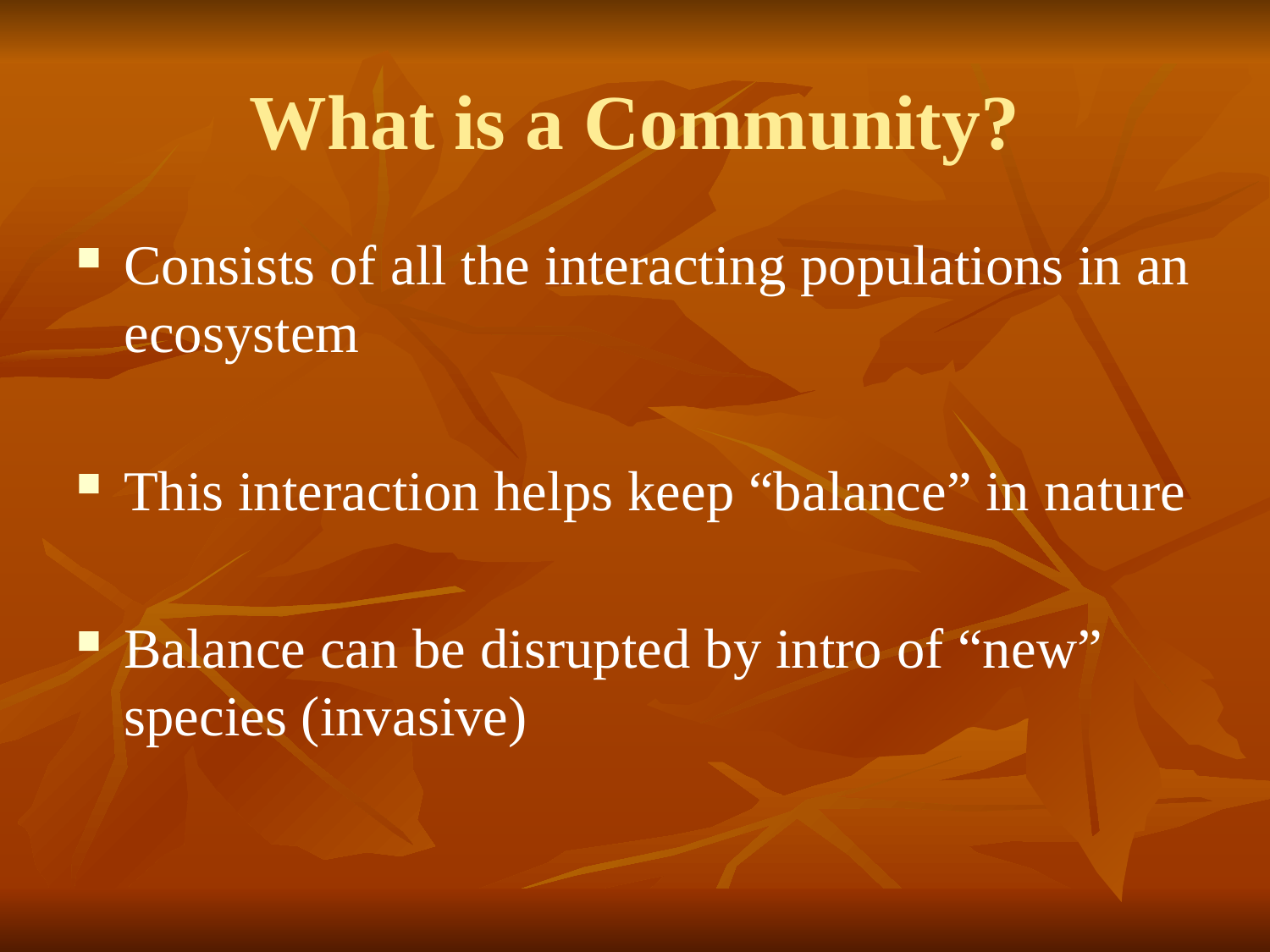

What is a Community?
Consists of all the interacting populations in an ecosystem

This interaction helps keep “balance” in nature

Balance can be disrupted by intro of “new” species (invasive)